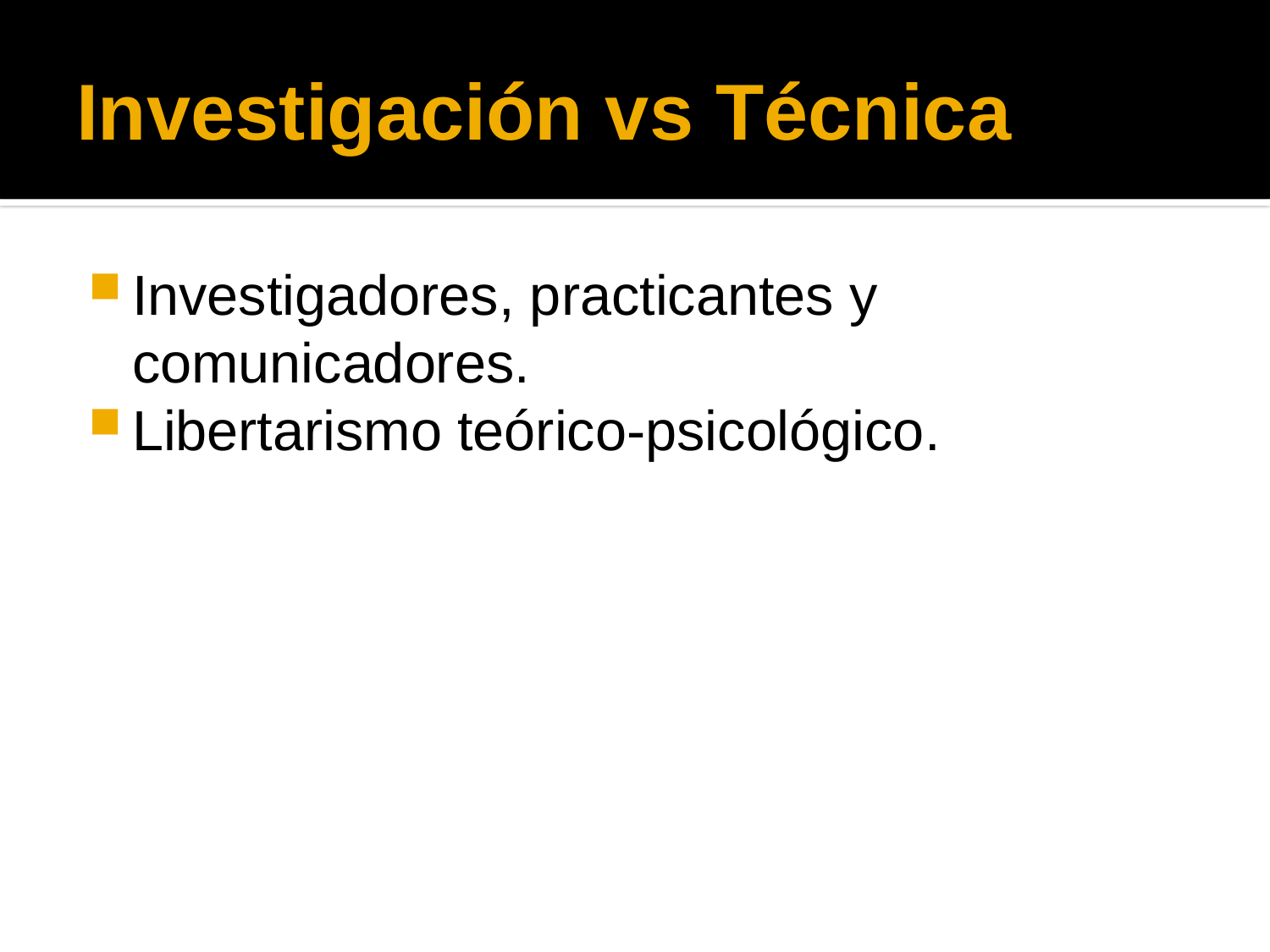

# Investigación vs Técnica
Investigadores, practicantes y comunicadores.
Libertarismo teórico-psicológico.